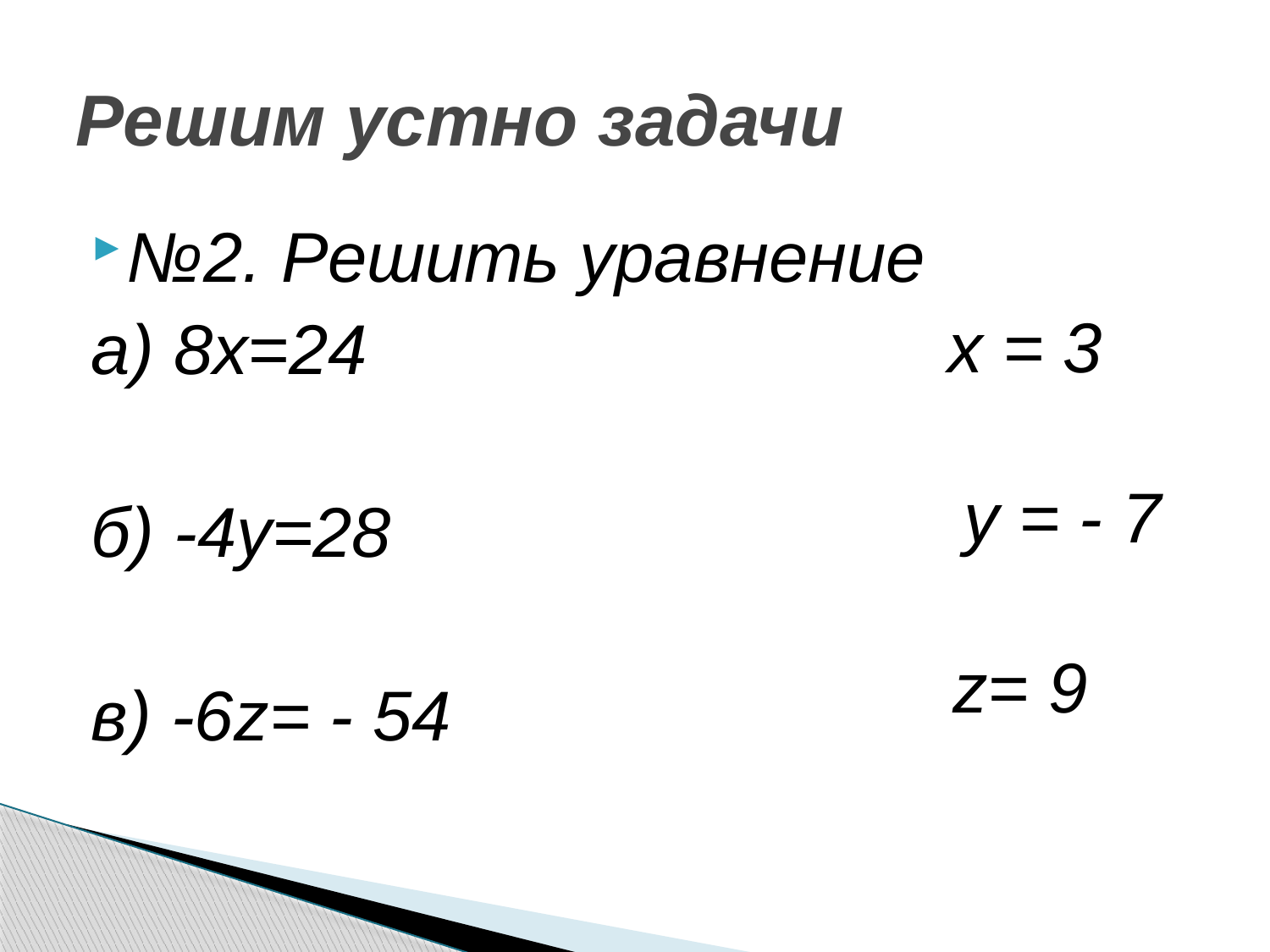

# Решим устно задачи
№2. Решить уравнение
а) 8х=24

б) -4у=28

в) -6z= - 54
x = 3
y = - 7
z= 9